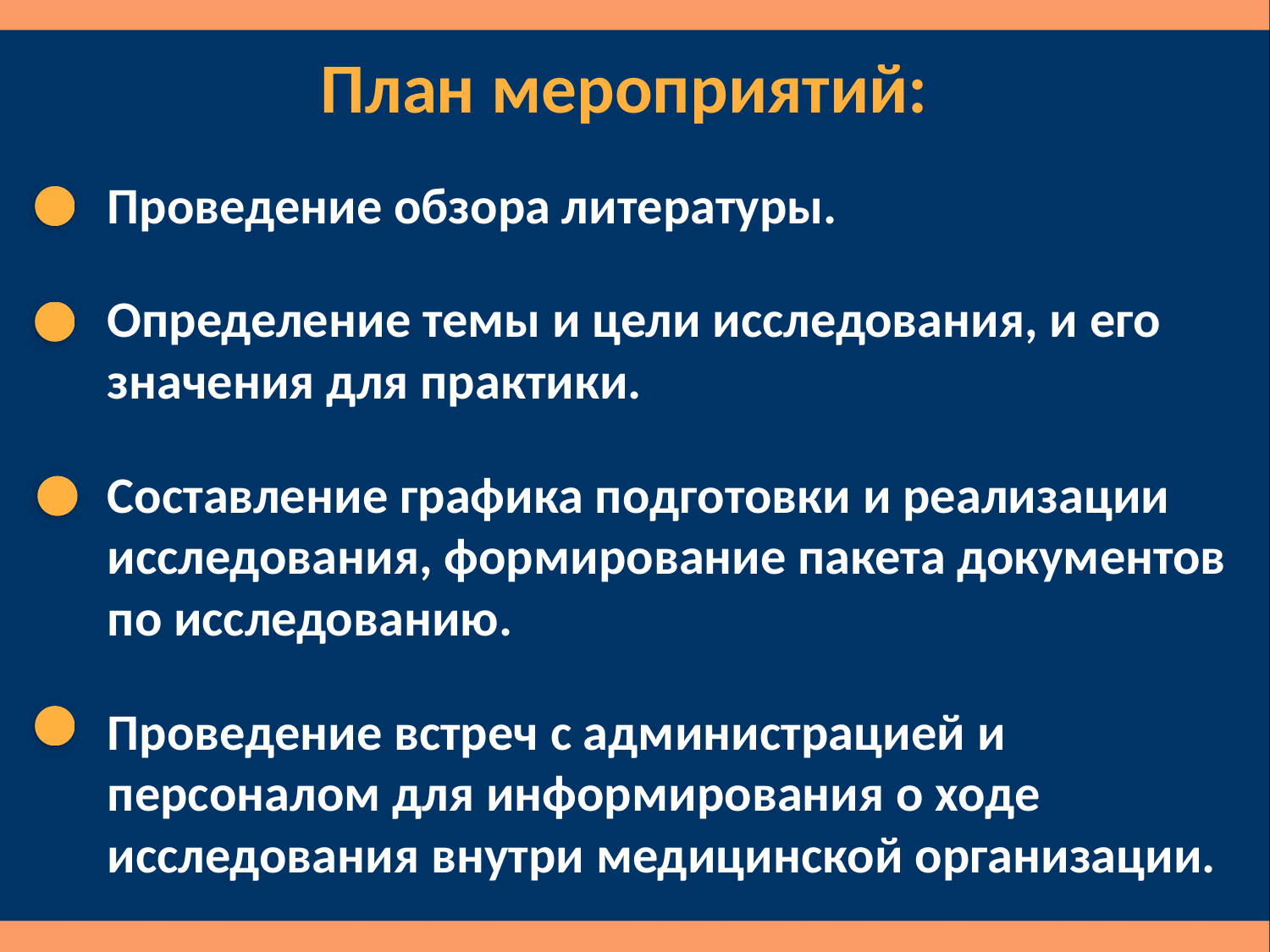

План мероприятий:
Проведение обзора литературы.
Определение темы и цели исследования, и его значения для практики.
Составление графика подготовки и реализации исследования, формирование пакета документов по исследованию.
Проведение встреч с администрацией и персоналом для информирования о ходе исследования внутри медицинской организации.